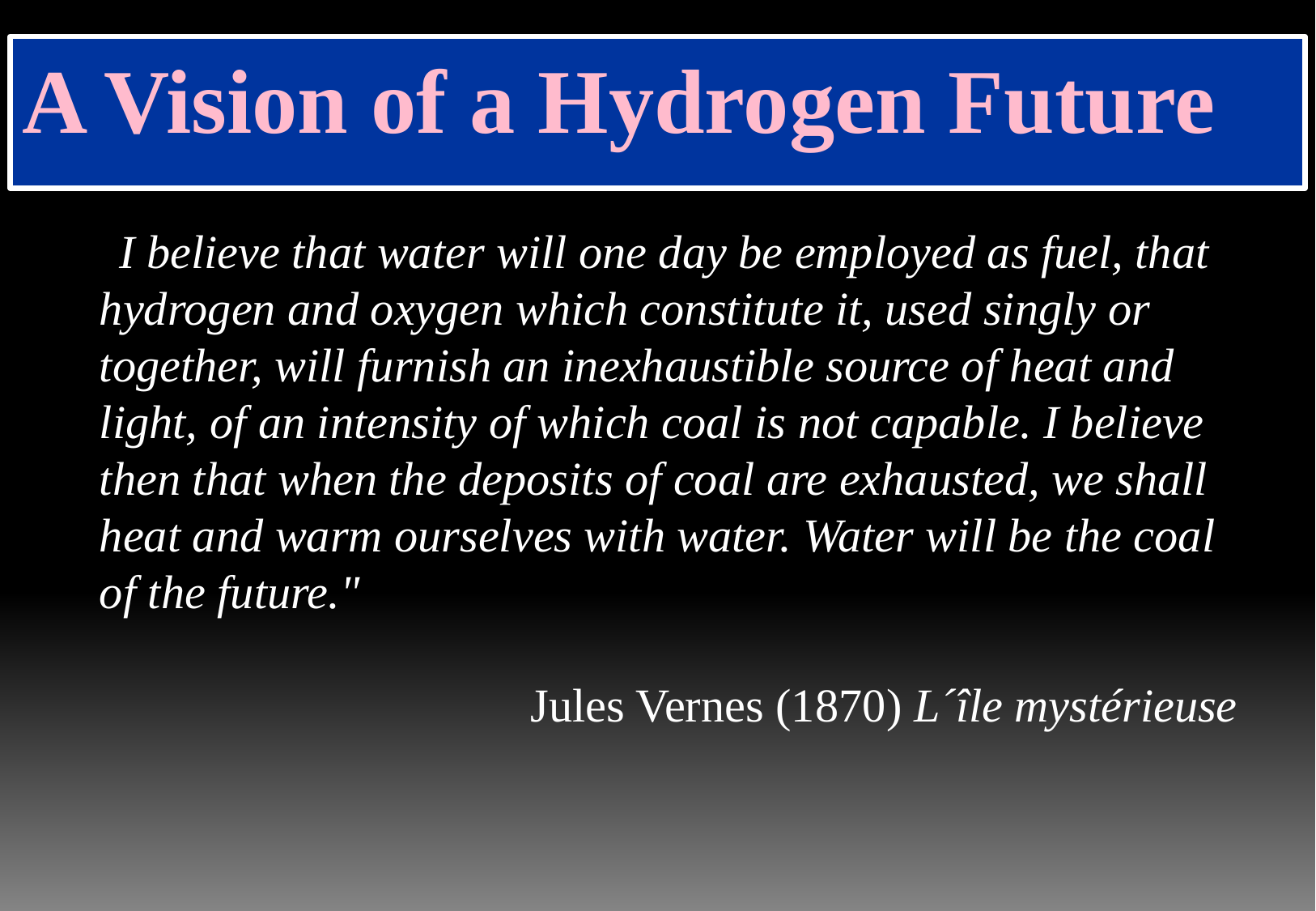

A Vision of a Hydrogen Future
"I believe that water will one day be employed as fuel, that hydrogen and oxygen which constitute it, used singly or together, will furnish an inexhaustible source of heat and light, of an intensity of which coal is not capable. I believe then that when the deposits of coal are exhausted, we shall heat and warm ourselves with water. Water will be the coal of the future."

Jules Vernes (1870) L´île mystérieuse